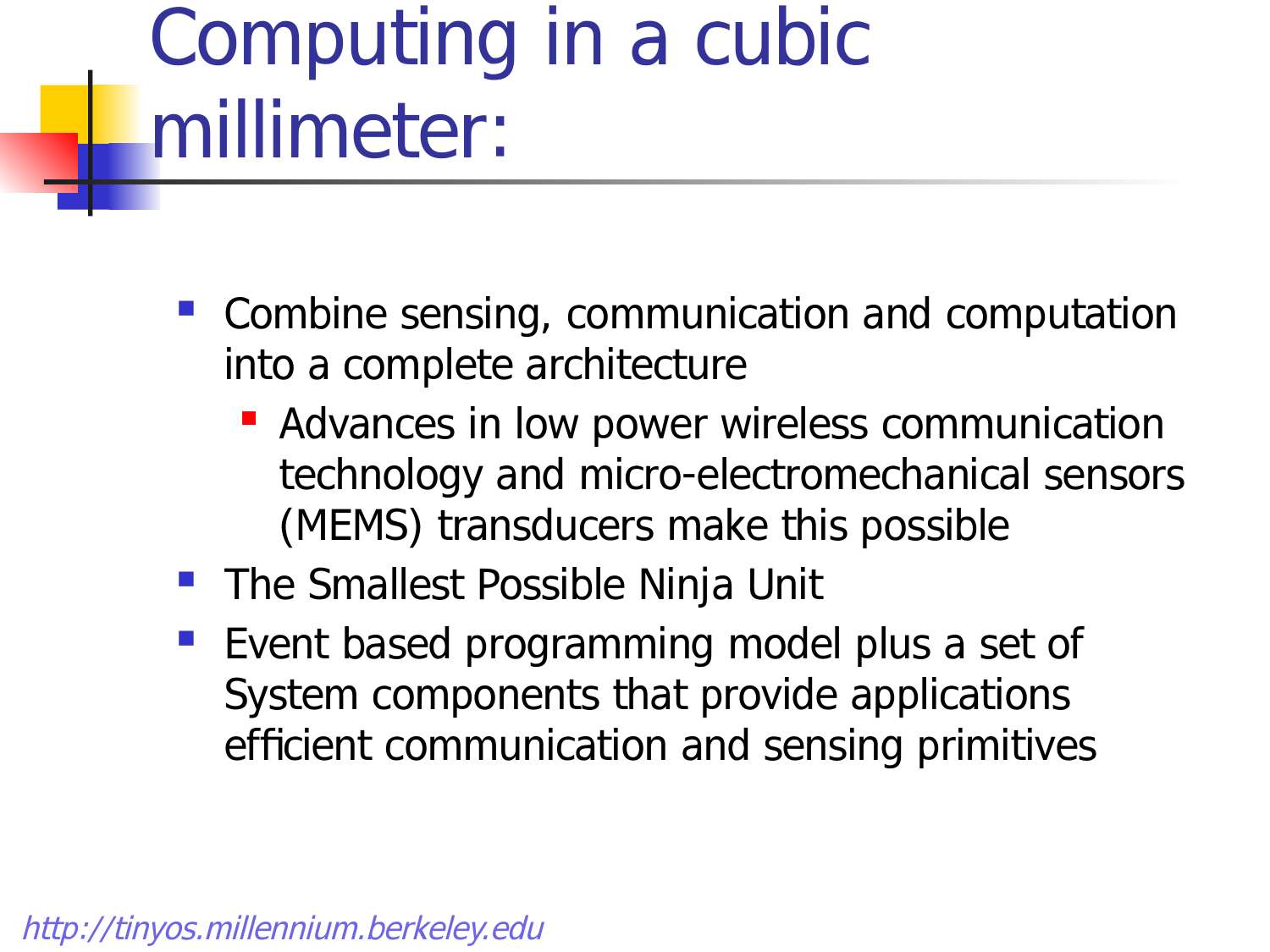

# Computing in a cubic millimeter:
Combine sensing, communication and computation into a complete architecture
Advances in low power wireless communication technology and micro-electromechanical sensors (MEMS) transducers make this possible
The Smallest Possible Ninja Unit
Event based programming model plus a set of System components that provide applications efficient communication and sensing primitives

http://tinyos.millennium.berkeley.edu